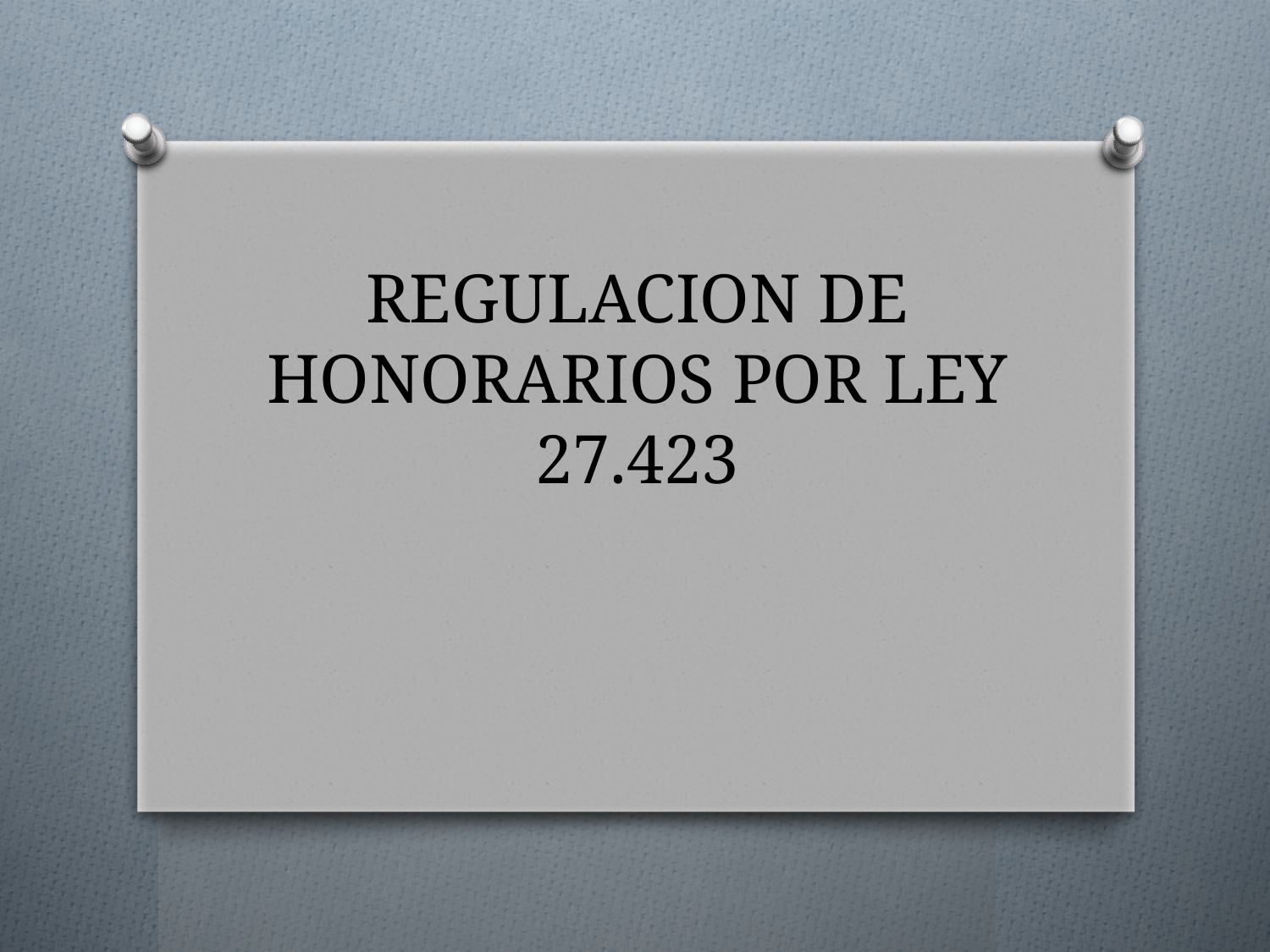

# REGULACION DE HONORARIOS POR LEY 27.423